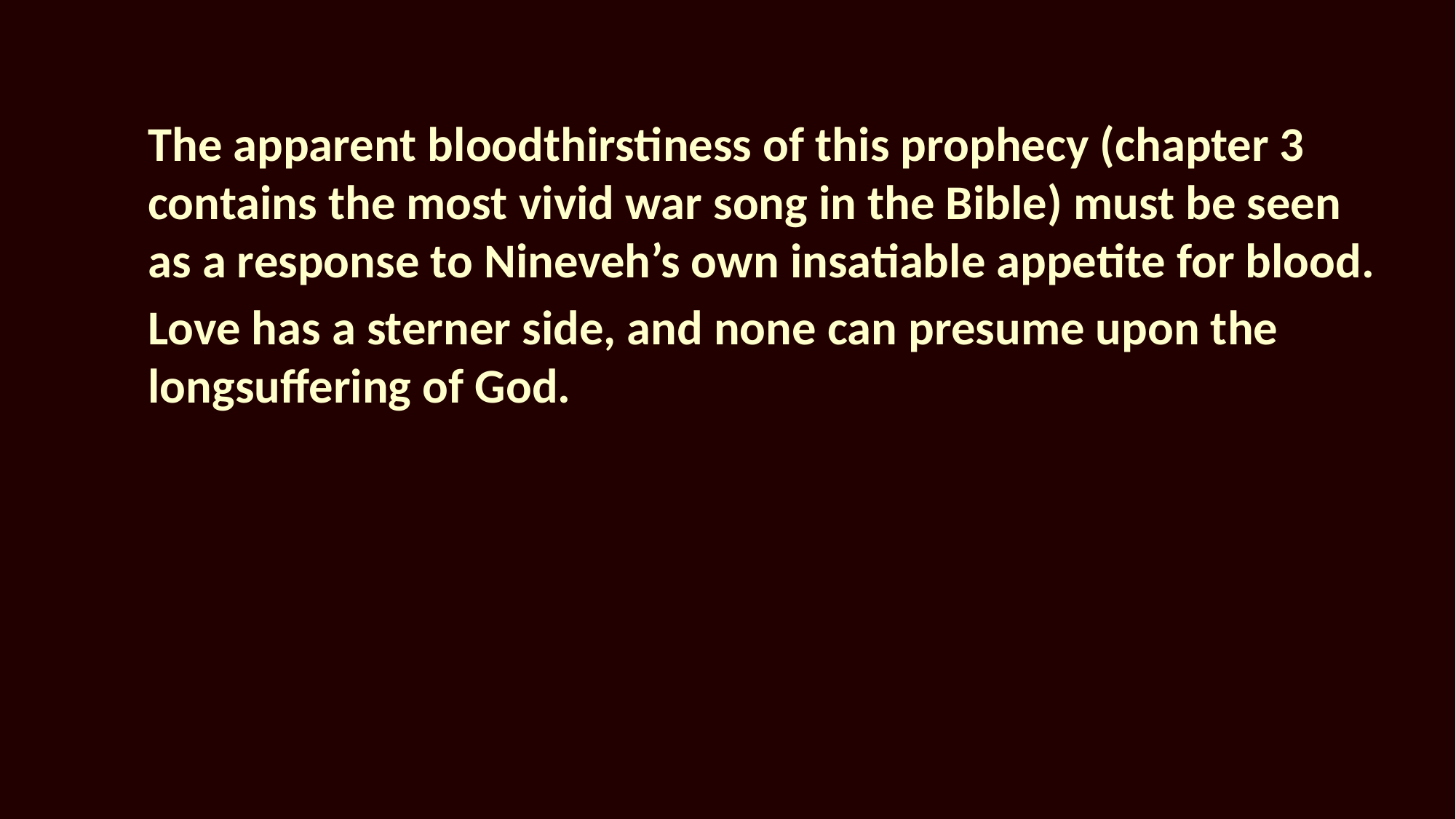

The apparent bloodthirstiness of this prophecy (chapter 3 contains the most vivid war song in the Bible) must be seen as a response to Nineveh’s own insatiable appetite for blood.
Love has a sterner side, and none can presume upon the longsuffering of God.